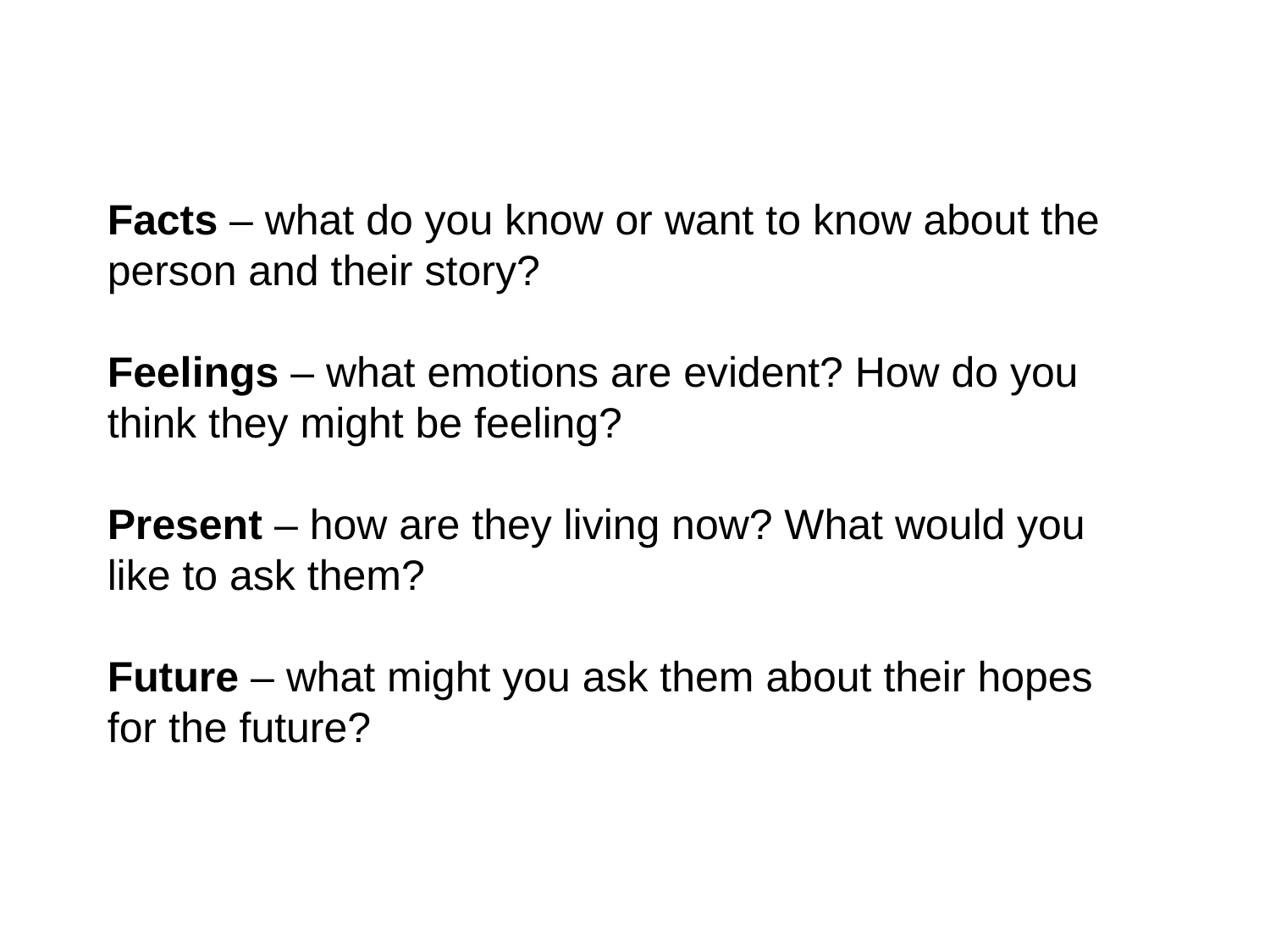

Facts – what do you know or want to know about the person and their story?

Feelings – what emotions are evident? How do you think they might be feeling?

Present – how are they living now? What would you like to ask them?

Future – what might you ask them about their hopes for the future?